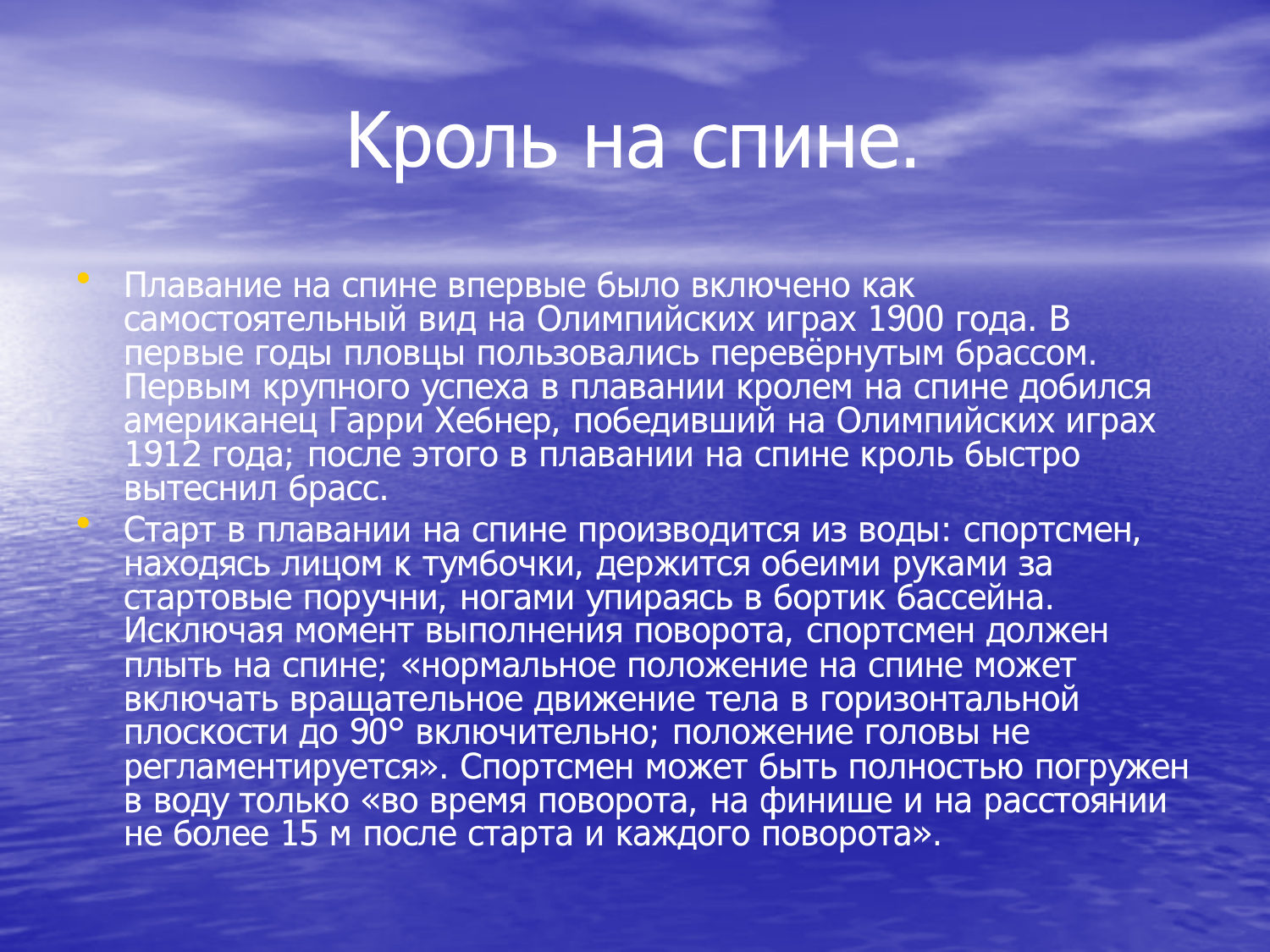

# Кроль на спине.
Плавание на спине впервые было включено как самостоятельный вид на Олимпийских играх 1900 года. В первые годы пловцы пользовались перевёрнутым брассом. Первым крупного успеха в плавании кролем на спине добился американец Гарри Хебнер, победивший на Олимпийских играх 1912 года; после этого в плавании на спине кроль быстро вытеснил брасс.
Старт в плавании на спине производится из воды: спортсмен, находясь лицом к тумбочки, держится обеими руками за стартовые поручни, ногами упираясь в бортик бассейна. Исключая момент выполнения поворота, спортсмен должен плыть на спине; «нормальное положение на спине может включать вращательное движение тела в горизонтальной плоскости до 90° включительно; положение головы не регламентируется». Спортсмен может быть полностью погружен в воду только «во время поворота, на финише и на расстоянии не более 15 м после старта и каждого поворота».